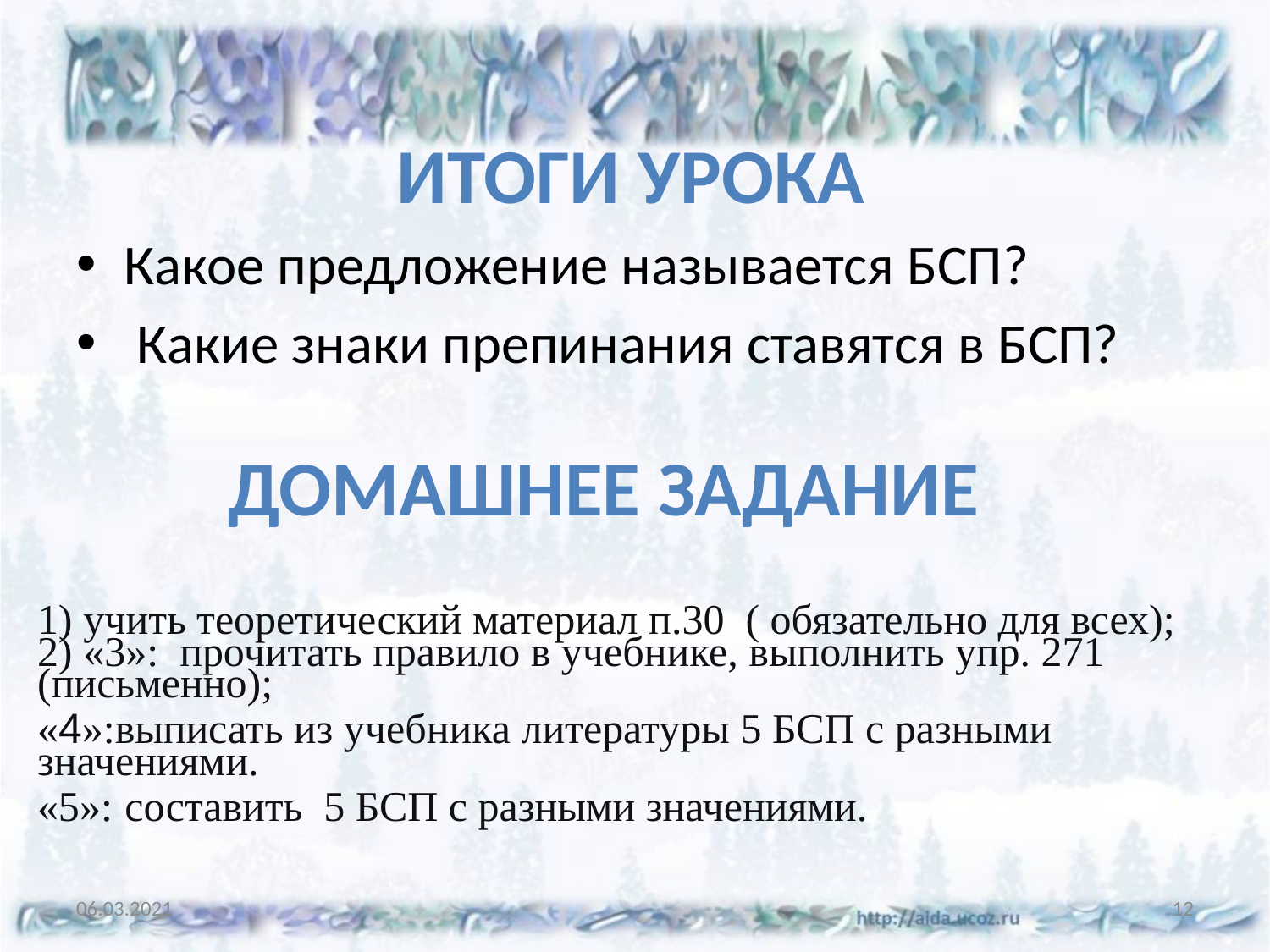

# Итоги урока
Какое предложение называется БСП?
 Какие знаки препинания ставятся в БСП?
Домашнее задание
1) учить теоретический материал п.30  ( обязательно для всех);
2) «3»:  прочитать правило в учебнике, выполнить упр. 271 (письменно);
«4»:выписать из учебника литературы 5 БСП с разными значениями.
«5»: составить  5 БСП с разными значениями.

06.03.2021
12